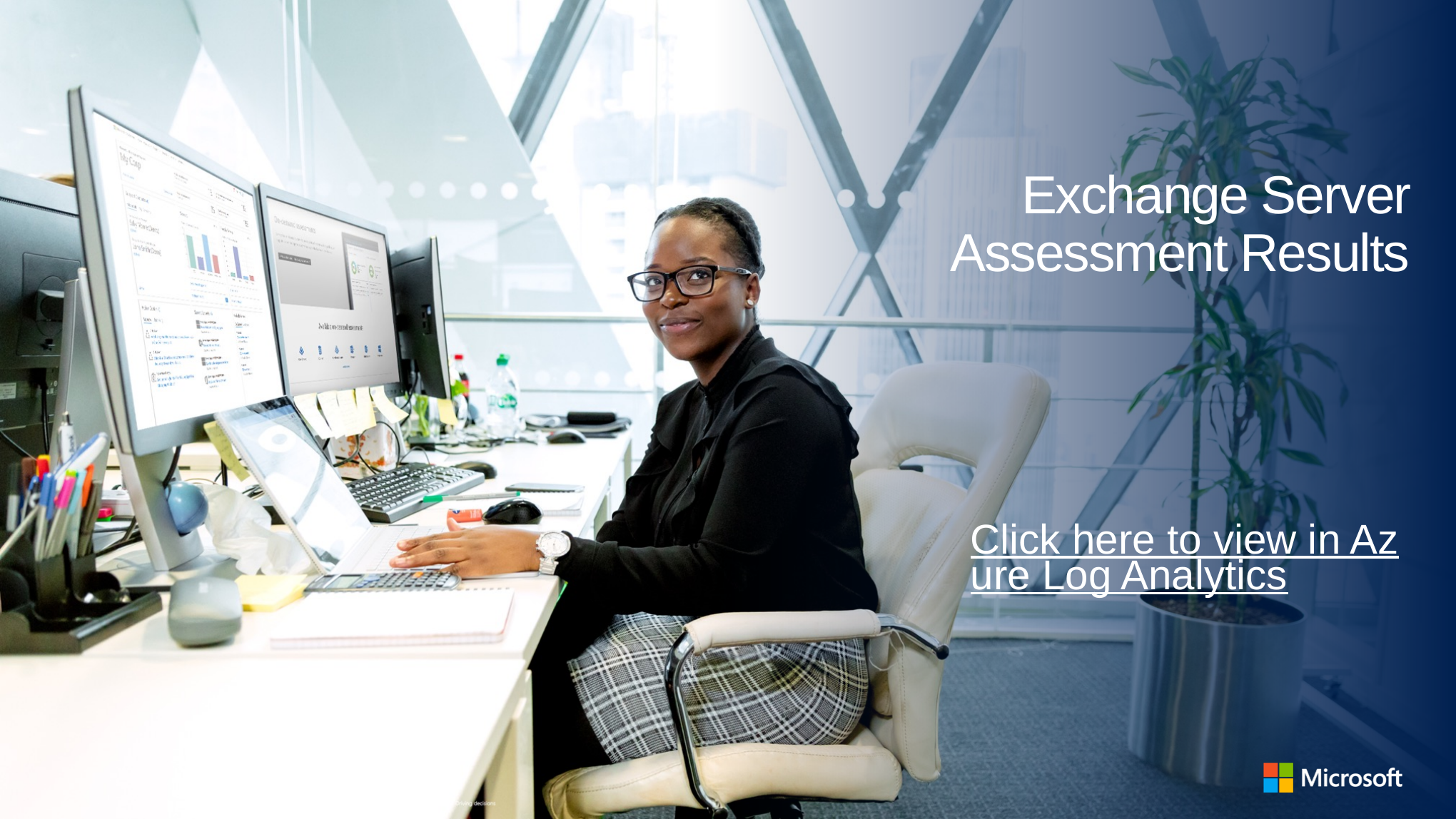

# Exchange Server Assessment Results
Click here to view in Azure Log Analytics